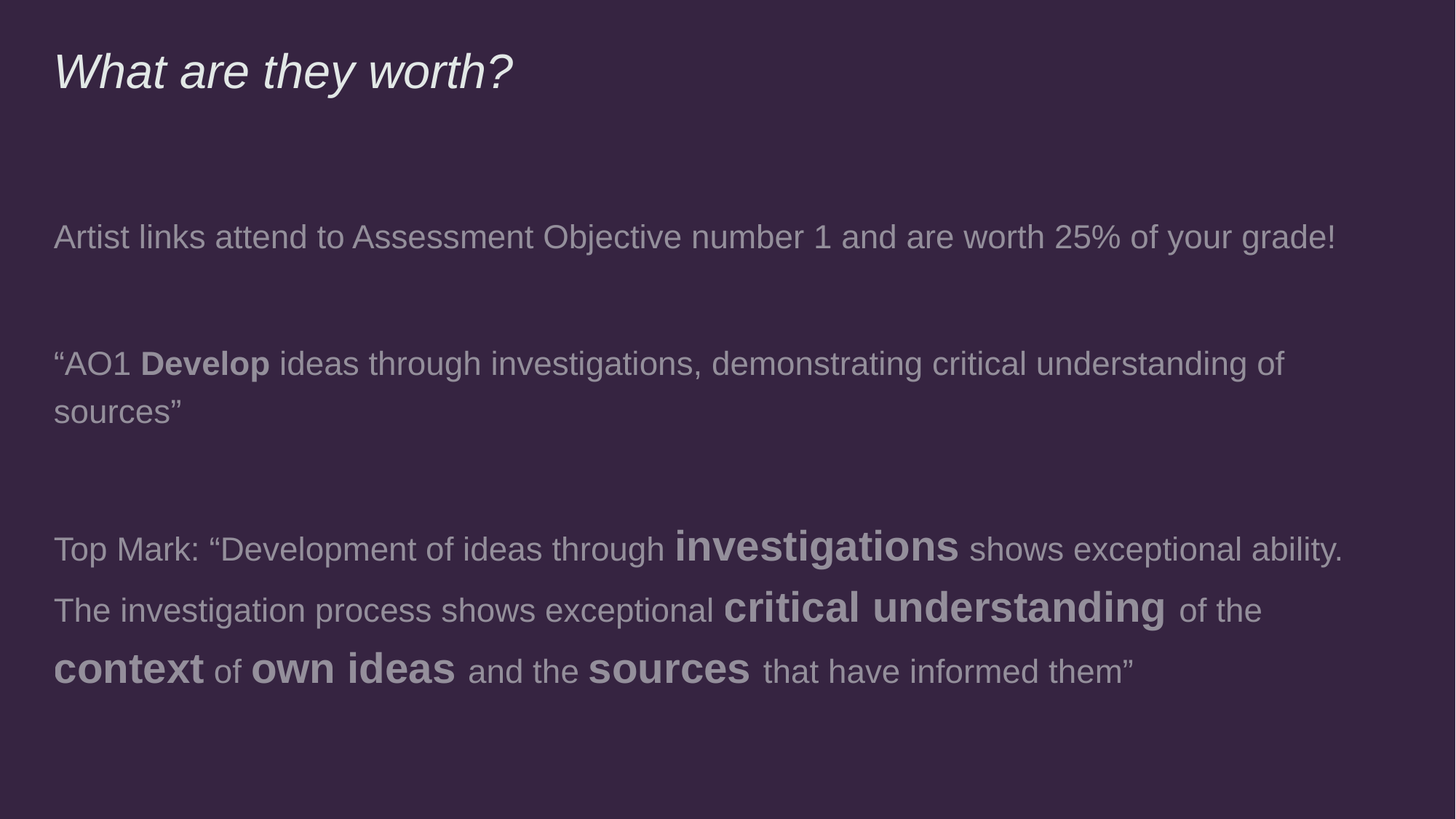

# What are they worth?
Artist links attend to Assessment Objective number 1 and are worth 25% of your grade!

“AO1 Develop ideas through investigations, demonstrating critical understanding of sources”

Top Mark: “Development of ideas through investigations shows exceptional ability. The investigation process shows exceptional critical understanding of the context of own ideas and the sources that have informed them”